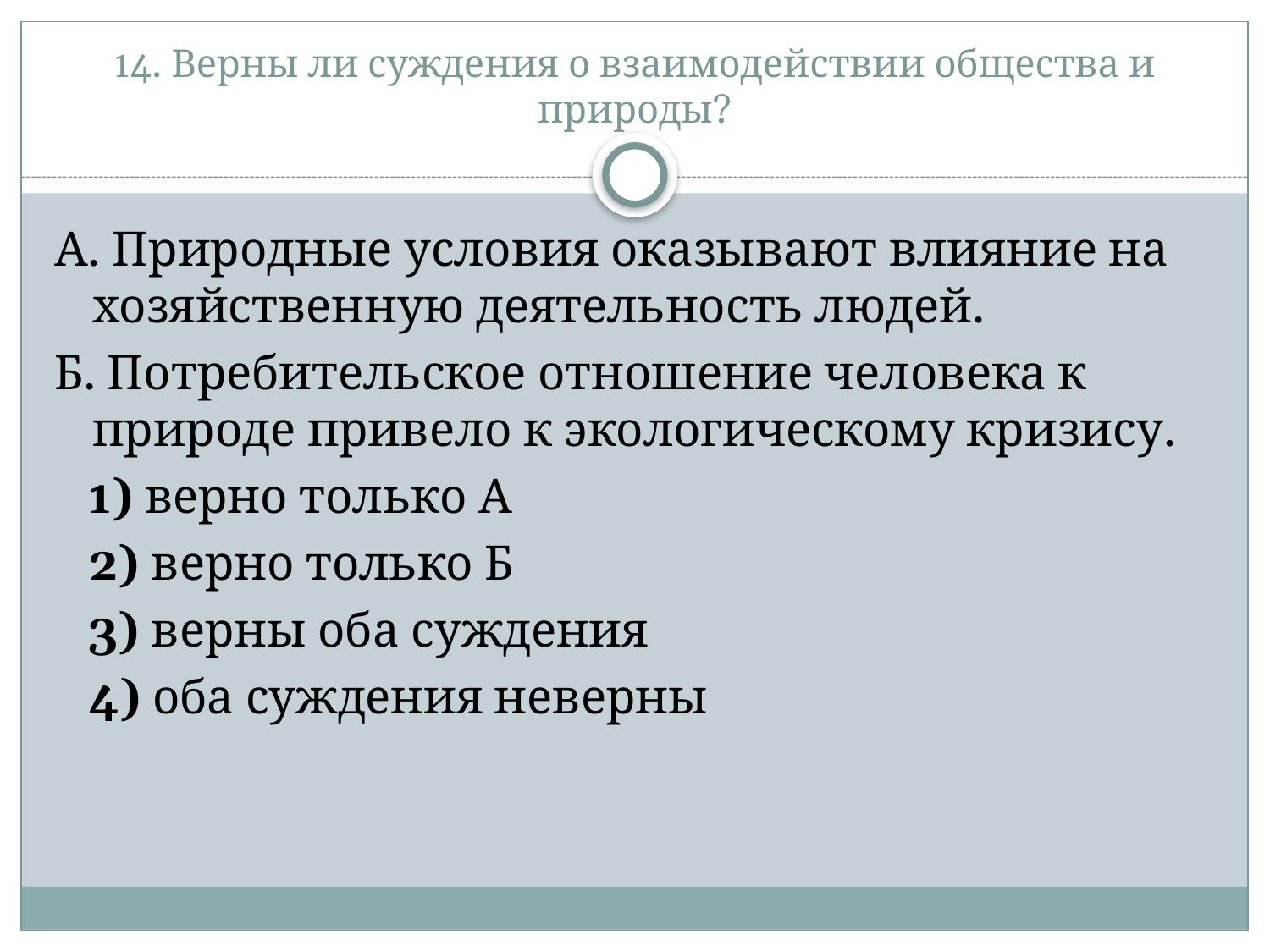

# 14. Верны ли суждения о взаимодействии общества и природы?
А. Природные условия оказывают влияние на хозяйственную деятельность людей.
Б. Потребительское отношение человека к природе привело к экологическому кризису.
   1) верно только А
   2) верно только Б
   3) верны оба суждения
   4) оба суждения неверны